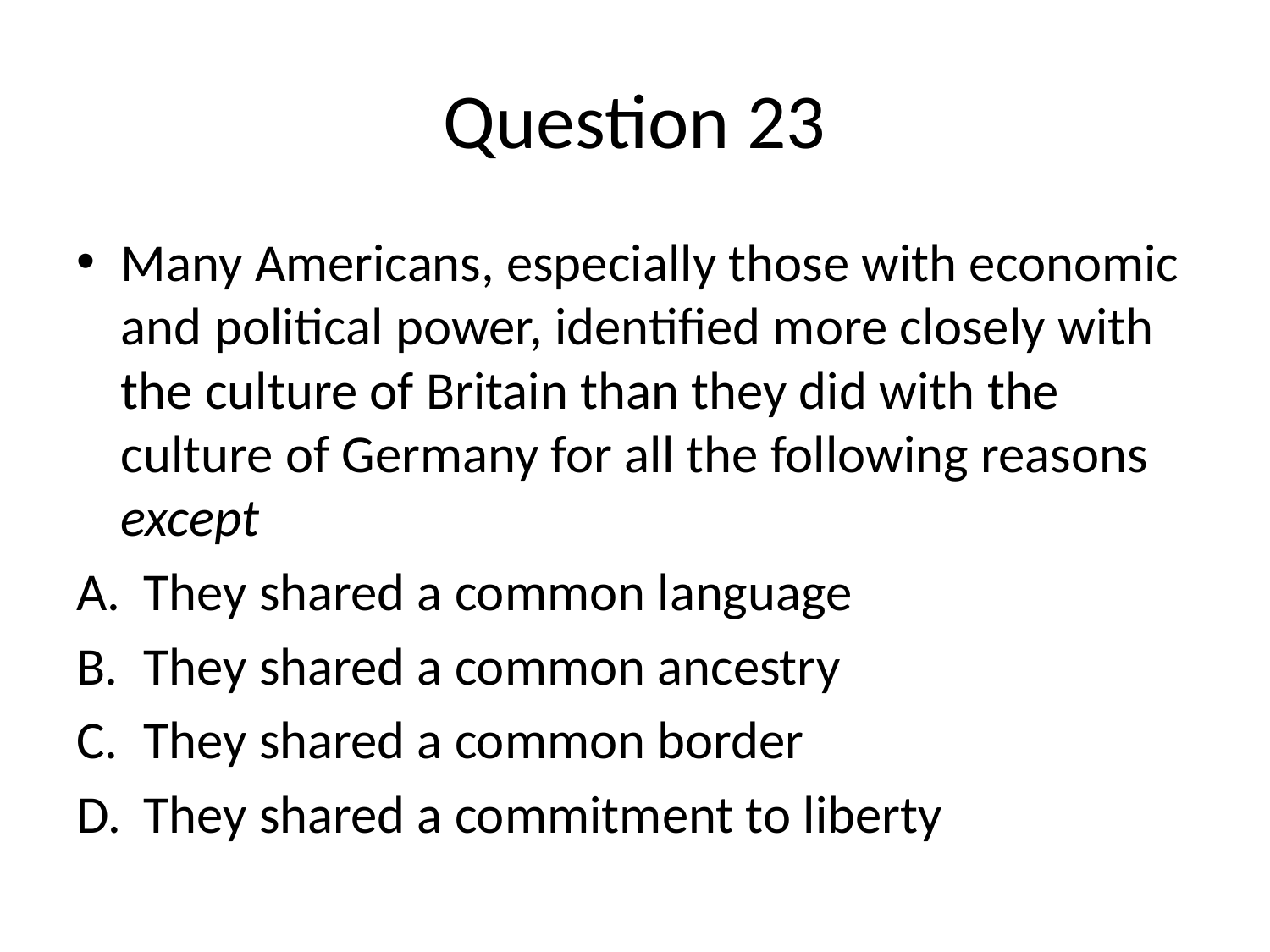

# Question 23
Many Americans, especially those with economic and political power, identified more closely with the culture of Britain than they did with the culture of Germany for all the following reasons except
They shared a common language
They shared a common ancestry
They shared a common border
They shared a commitment to liberty